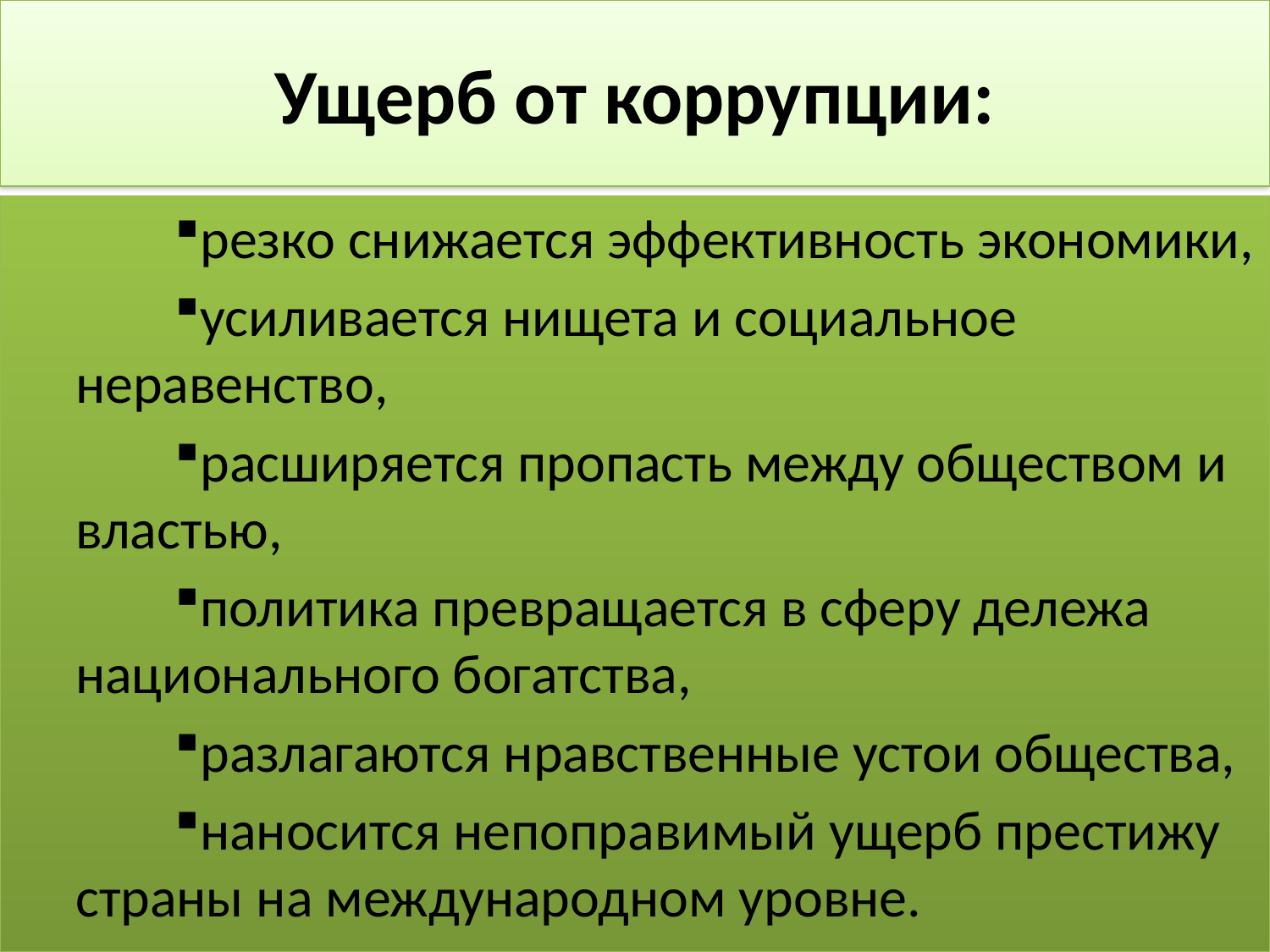

# Ущерб от коррупции:
резко снижается эффективность экономики,
усиливается нищета и социальное неравенство,
расширяется пропасть между обществом и властью,
политика превращается в сферу дележа национального богатства,
разлагаются нравственные устои общества,
наносится непоправимый ущерб престижу страны на международном уровне.